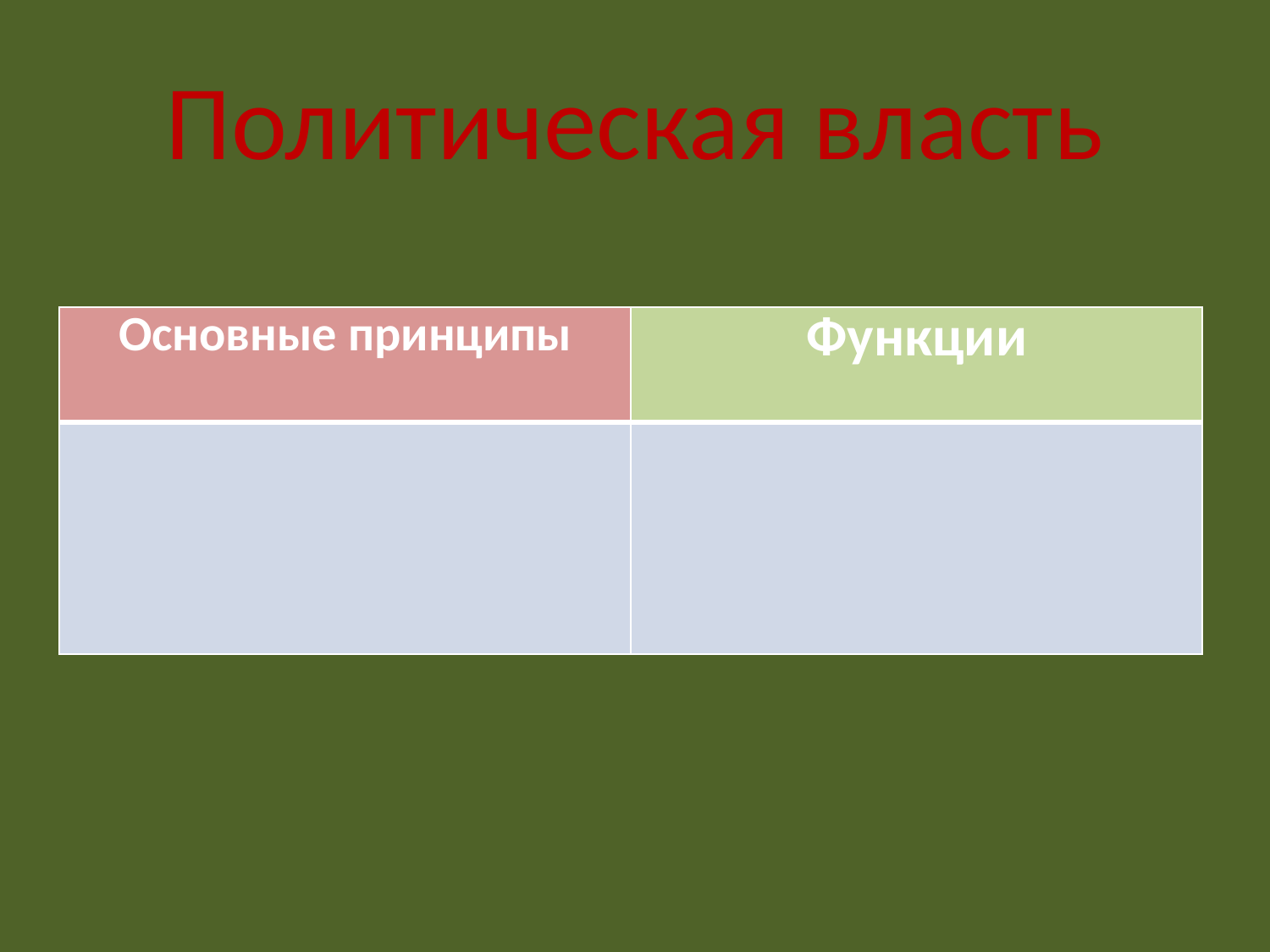

# Политическая власть
| Основные принципы | Функции |
| --- | --- |
|  |  |